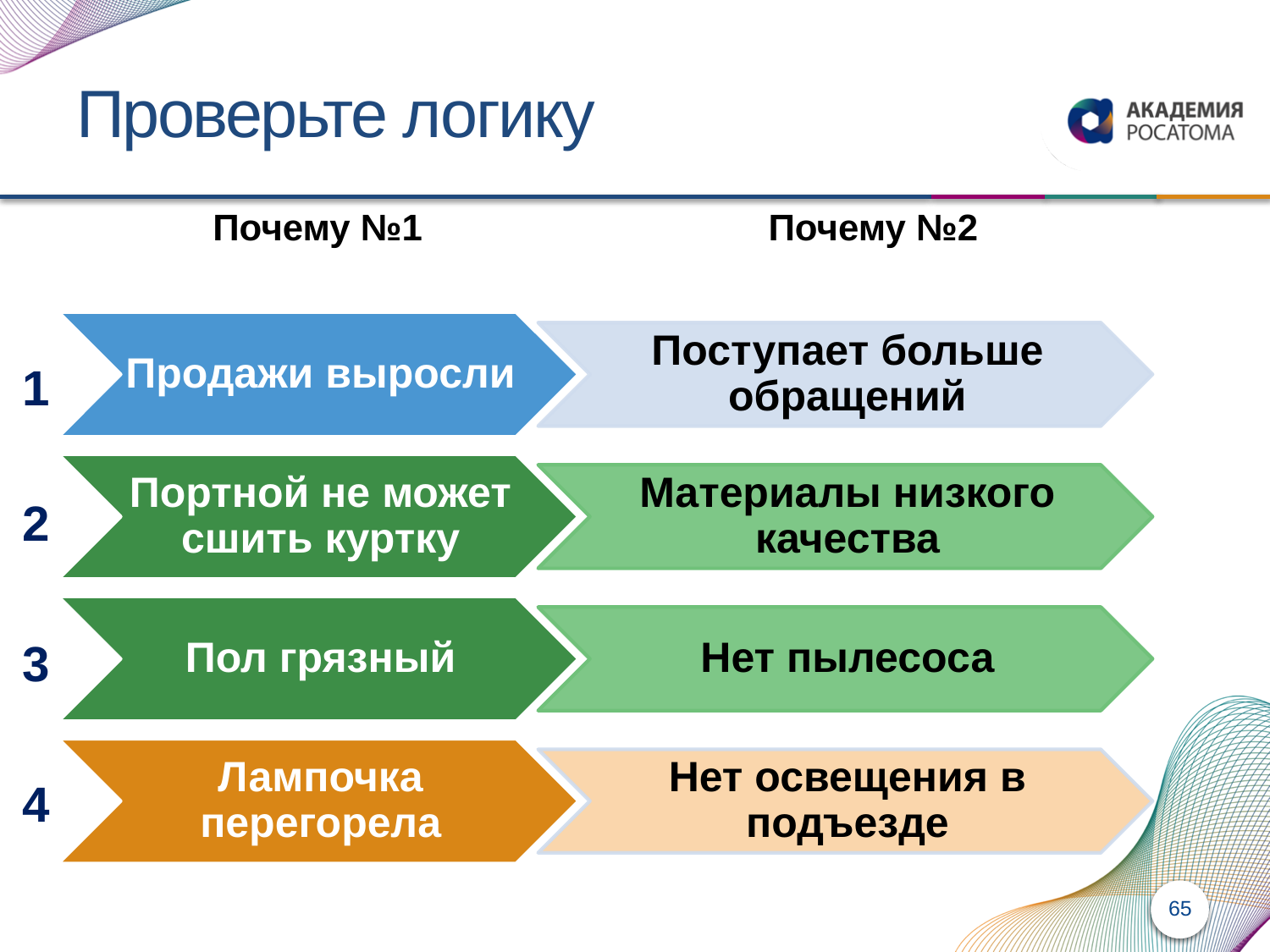

# Проверьте логику
Почему №1

Почему №2

Продажи выросли
Поступает больше обращений
Портной не может сшить куртку
Материалы низкого качества
Пол грязный
Нет пылесоса
Лампочка перегорела
Нет освещения в подъезде
1
2
3
4
65